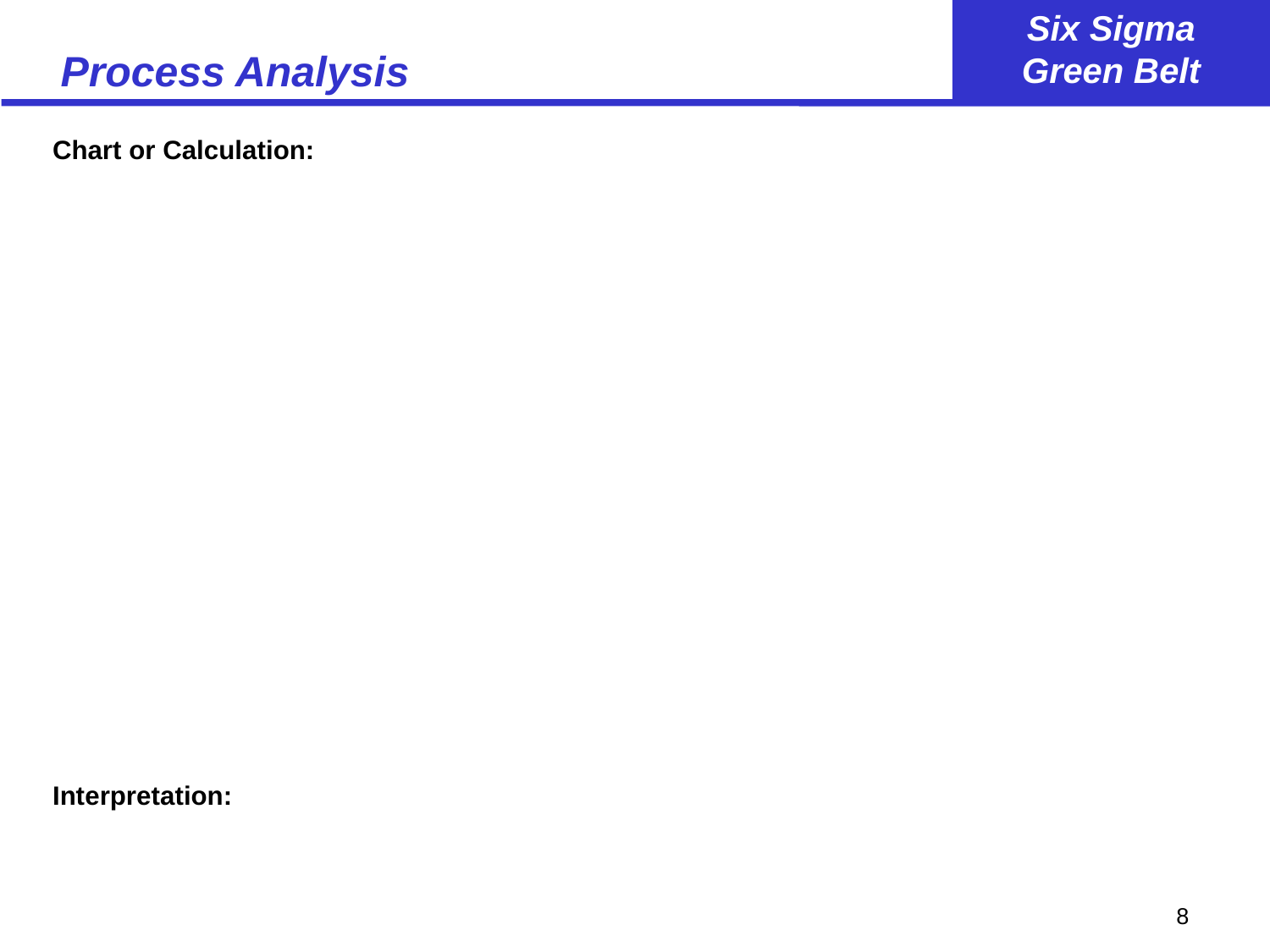

# Process Analysis
Chart or Calculation:
Interpretation: